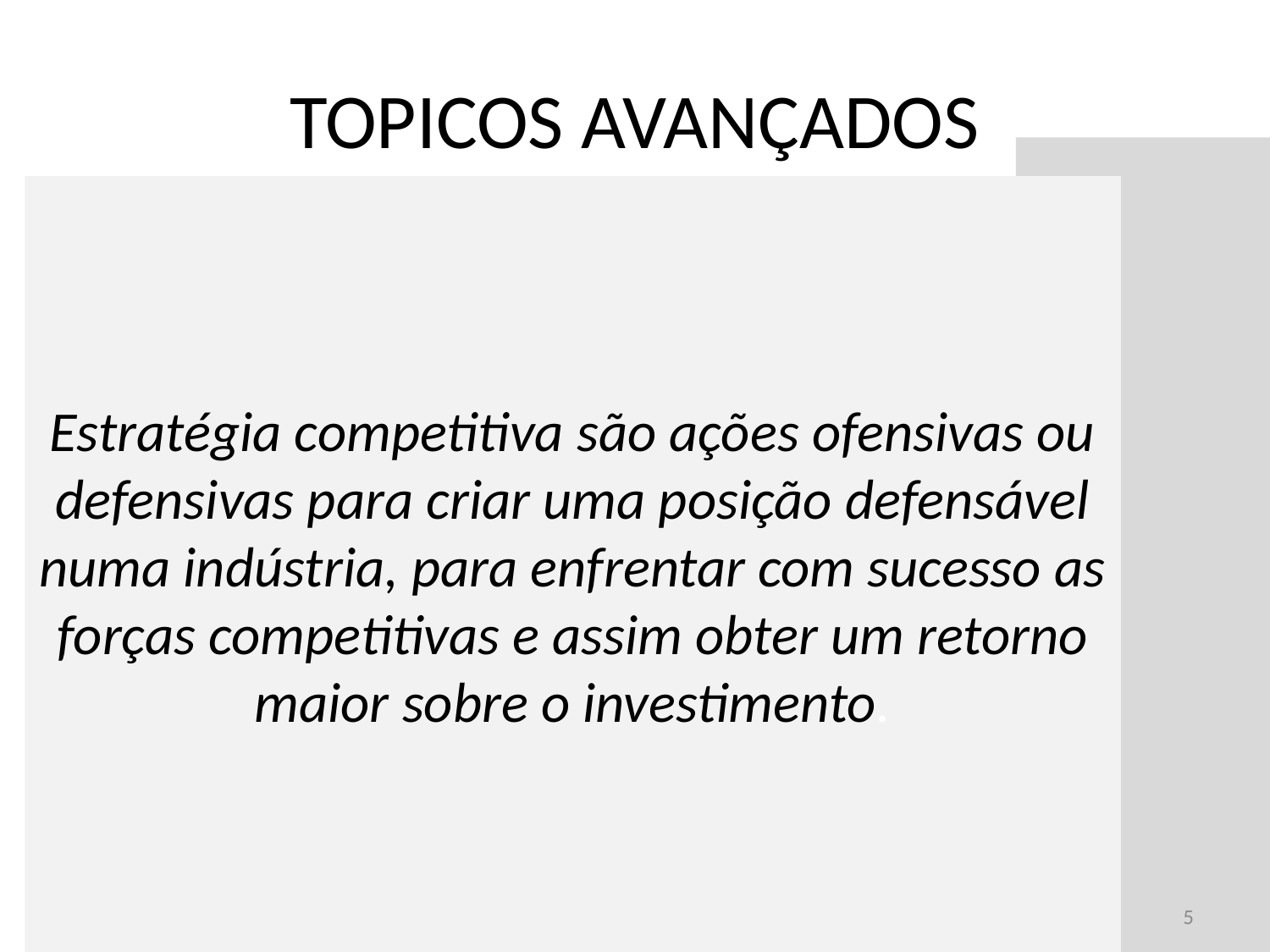

# TOPICOS AVANÇADOS

Estratégia competitiva são ações ofensivas ou defensivas para criar uma posição defensável numa indústria, para enfrentar com sucesso as forças competitivas e assim obter um retorno maior sobre o investimento.

5